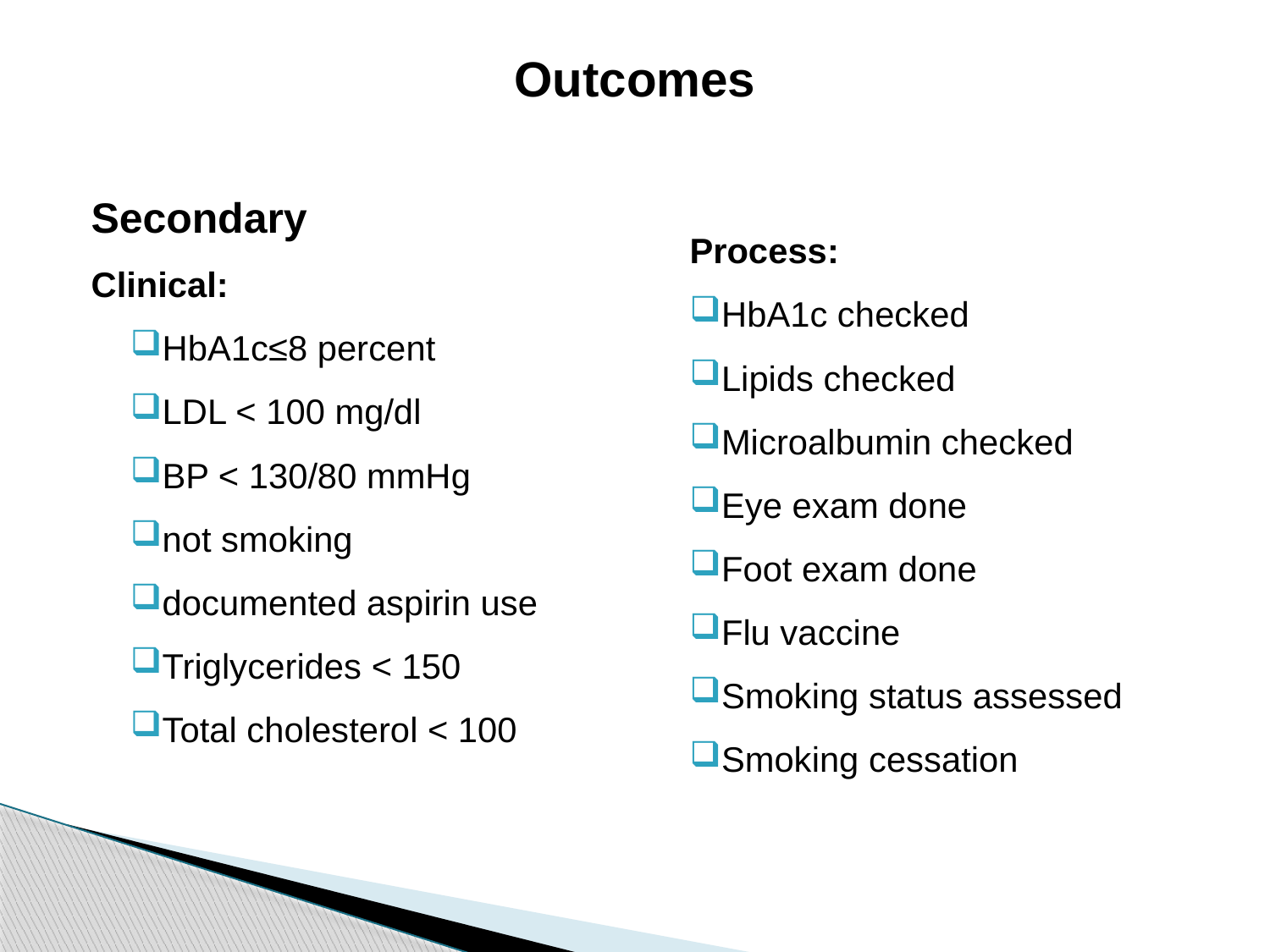

# Outcomes
Secondary
Clinical:
HbA1c≤8 percent
LDL < 100 mg/dl
BP < 130/80 mmHg
not smoking
documented aspirin use
Triglycerides < 150
Total cholesterol < 100

Process:
HbA1c checked
Lipids checked
Microalbumin checked
Eye exam done
Foot exam done
Flu vaccine
Smoking status assessed
Smoking cessation